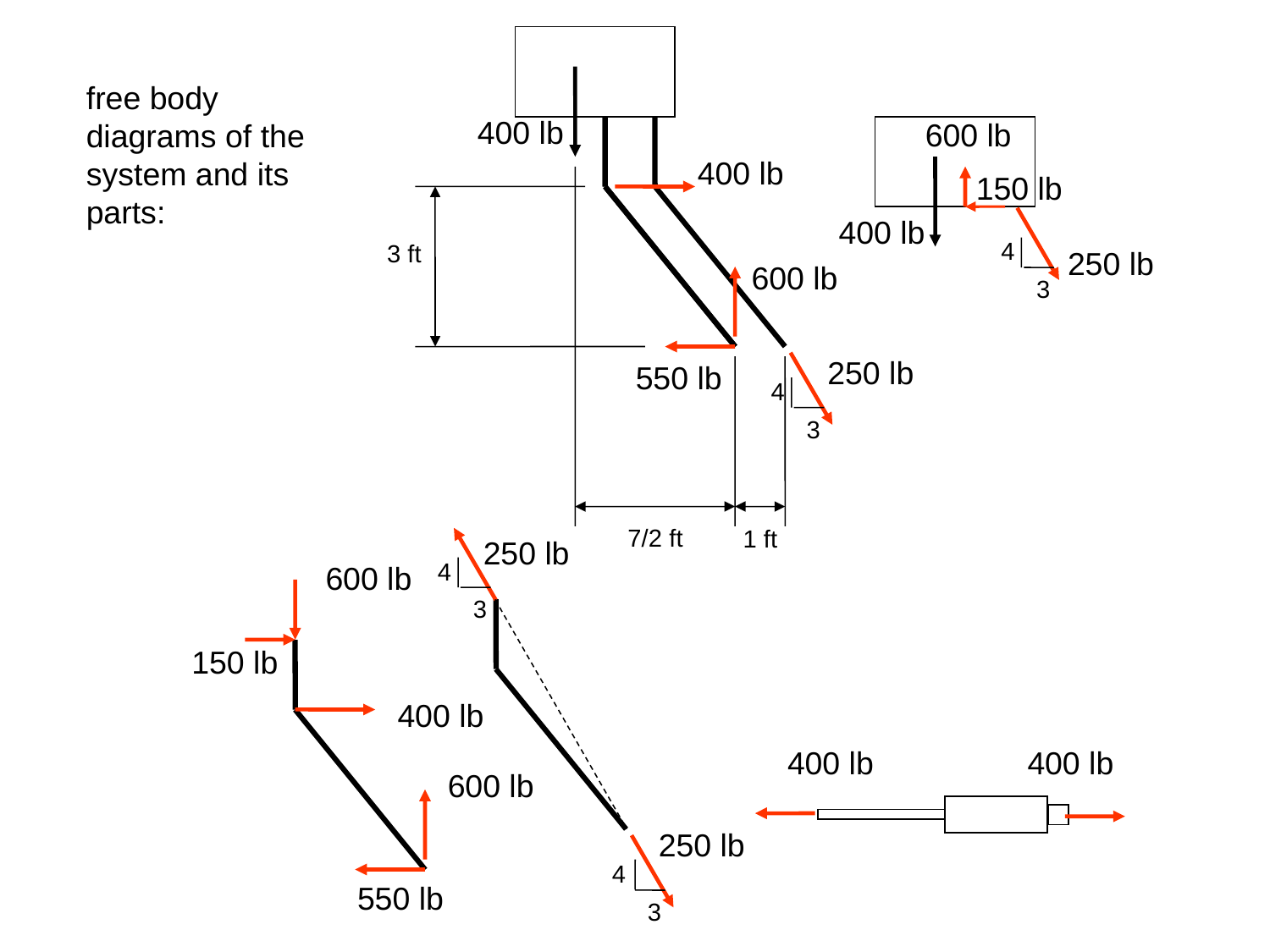

free body diagrams of the system and its parts:
400 lb
600 lb

400 lb

150 lb

400 lb

4
3 ft

250 lb
600 lb

3

250 lb
550 lb

4

3

7/2 ft
1 ft
250 lb

4
600 lb

3

150 lb

400 lb

400 lb
400 lb
600 lb

250 lb

4

550 lb

3